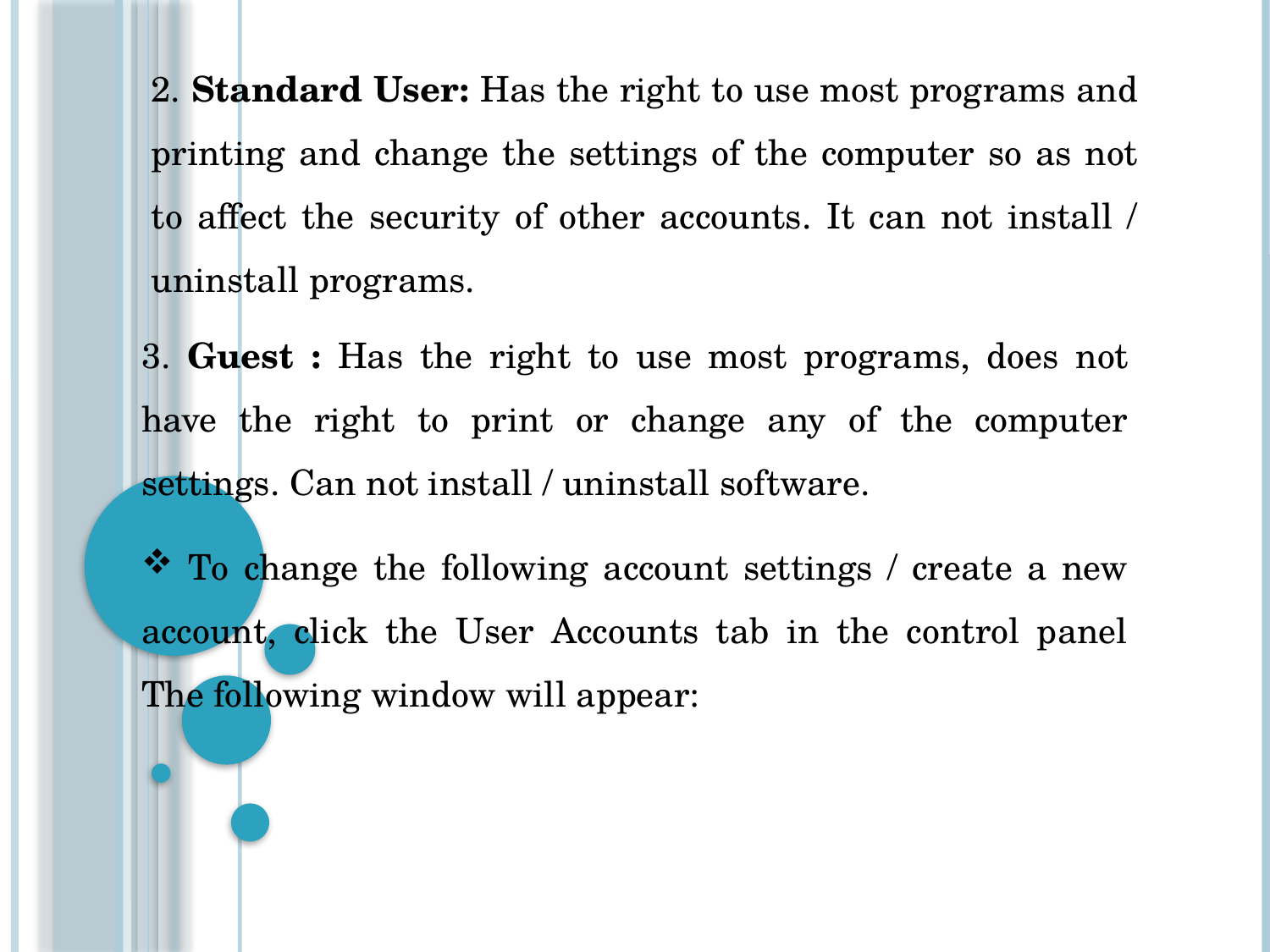

2. Standard User: Has the right to use most programs and printing and change the settings of the computer so as not to affect the security of other accounts. It can not install / uninstall programs.
3. Guest : Has the right to use most programs, does not have the right to print or change any of the computer settings. Can not install / uninstall software.
 To change the following account settings / create a new account, click the User Accounts tab in the control panel The following window will appear: